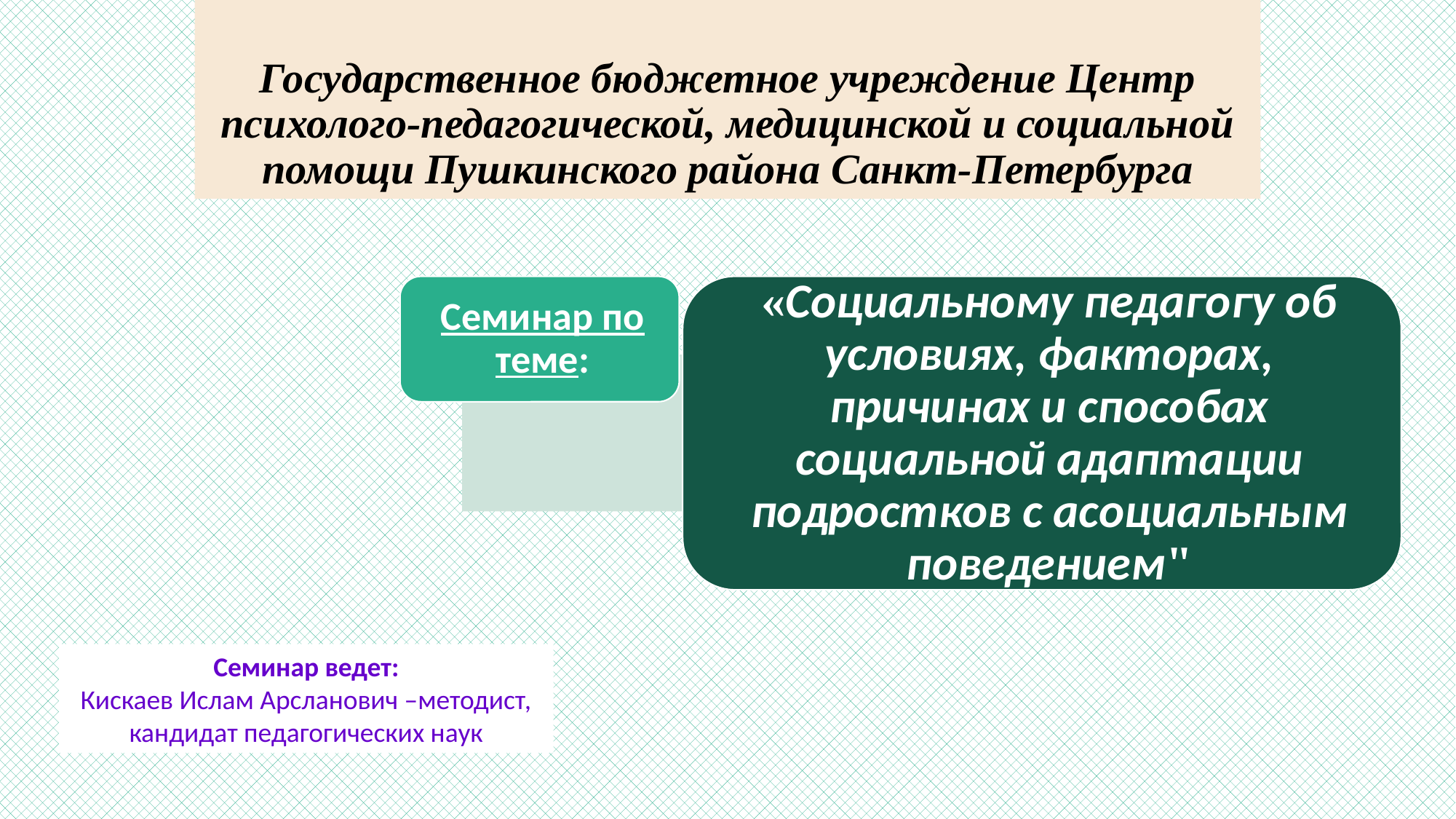

# Государственное бюджетное учреждение Центр психолого-педагогической, медицинской и социальной помощи Пушкинского района Санкт-Петербурга
Семинар по теме:
«Социальному педагогу об условиях, факторах, причинах и способах социальной адаптации подростков с асоциальным поведением"
Семинар ведет:
Кискаев Ислам Арсланович –методист,
кандидат педагогических наук